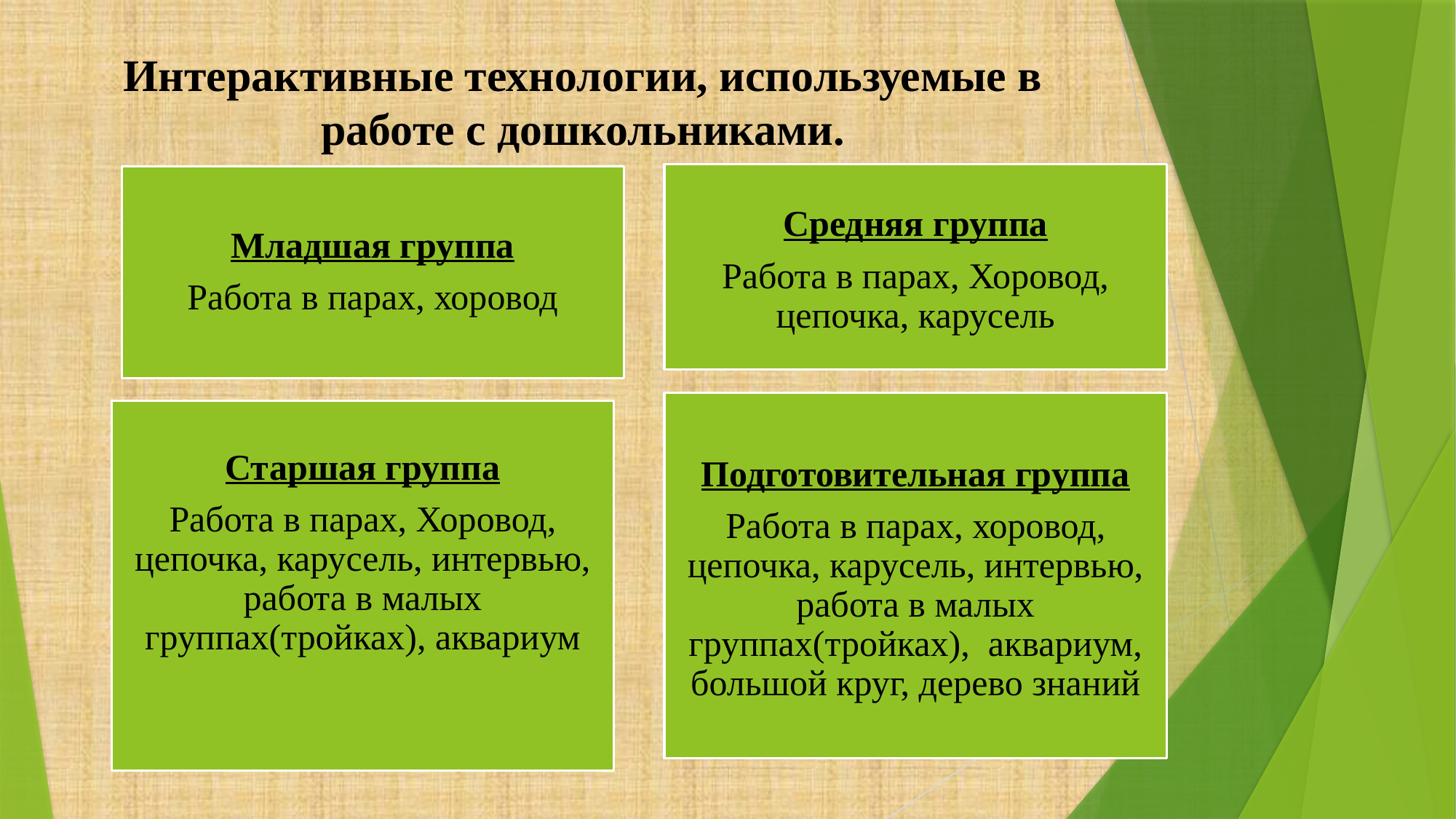

# Интерактивные технологии, используемые в работе с дошкольниками.
Младшая группа
Работа в парах, хоровод

Средняя группа
Работа в парах, Хоровод, цепочка, карусель

Старшая группа
Работа в парах, Хоровод, цепочка, карусель, интервью, работа в малых группах(тройках), аквариум

Подготовительная группа
Работа в парах, хоровод, цепочка, карусель, интервью, работа в малых группах(тройках),  аквариум, большой круг, дерево знаний